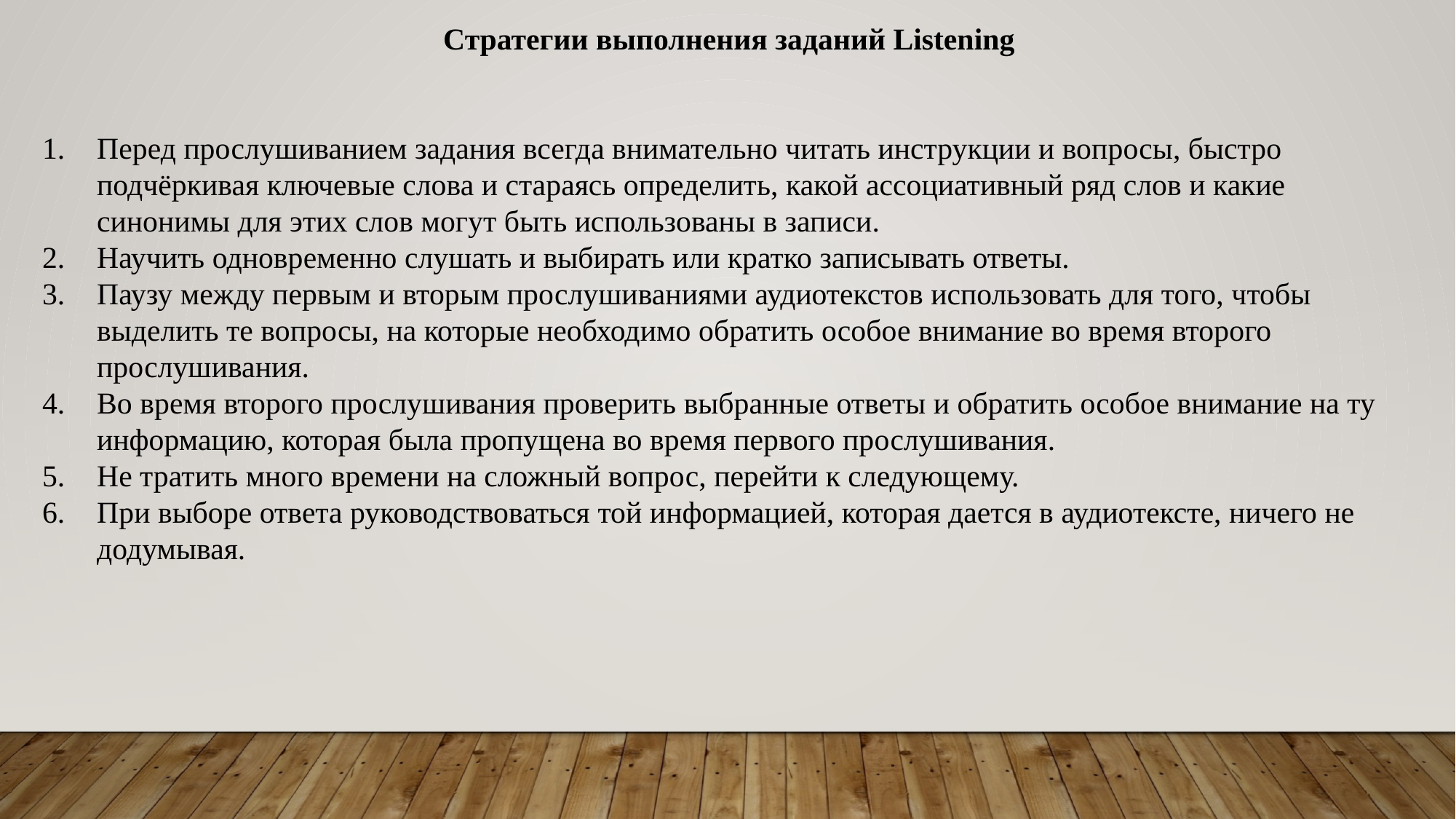

Стратегии выполнения заданий Listening

Перед прослушиванием задания всегда внимательно читать инструкции и вопросы, быстро подчёркивая ключевые слова и стараясь определить, какой ассоциативный ряд слов и какие синонимы для этих слов могут быть использованы в записи.
Научить одновременно слушать и выбирать или кратко записывать ответы.
Паузу между первым и вторым прослушиваниями аудиотекстов использовать для того, чтобы выделить те вопросы, на которые необходимо обратить особое внимание во время второго прослушивания.
Во время второго прослушивания проверить выбранные ответы и обратить особое внимание на ту информацию, которая была пропущена во время первого прослушивания.
Не тратить много времени на сложный вопрос, перейти к следующему.
При выборе ответа руководствоваться той информацией, которая дается в аудиотексте, ничего не додумывая.